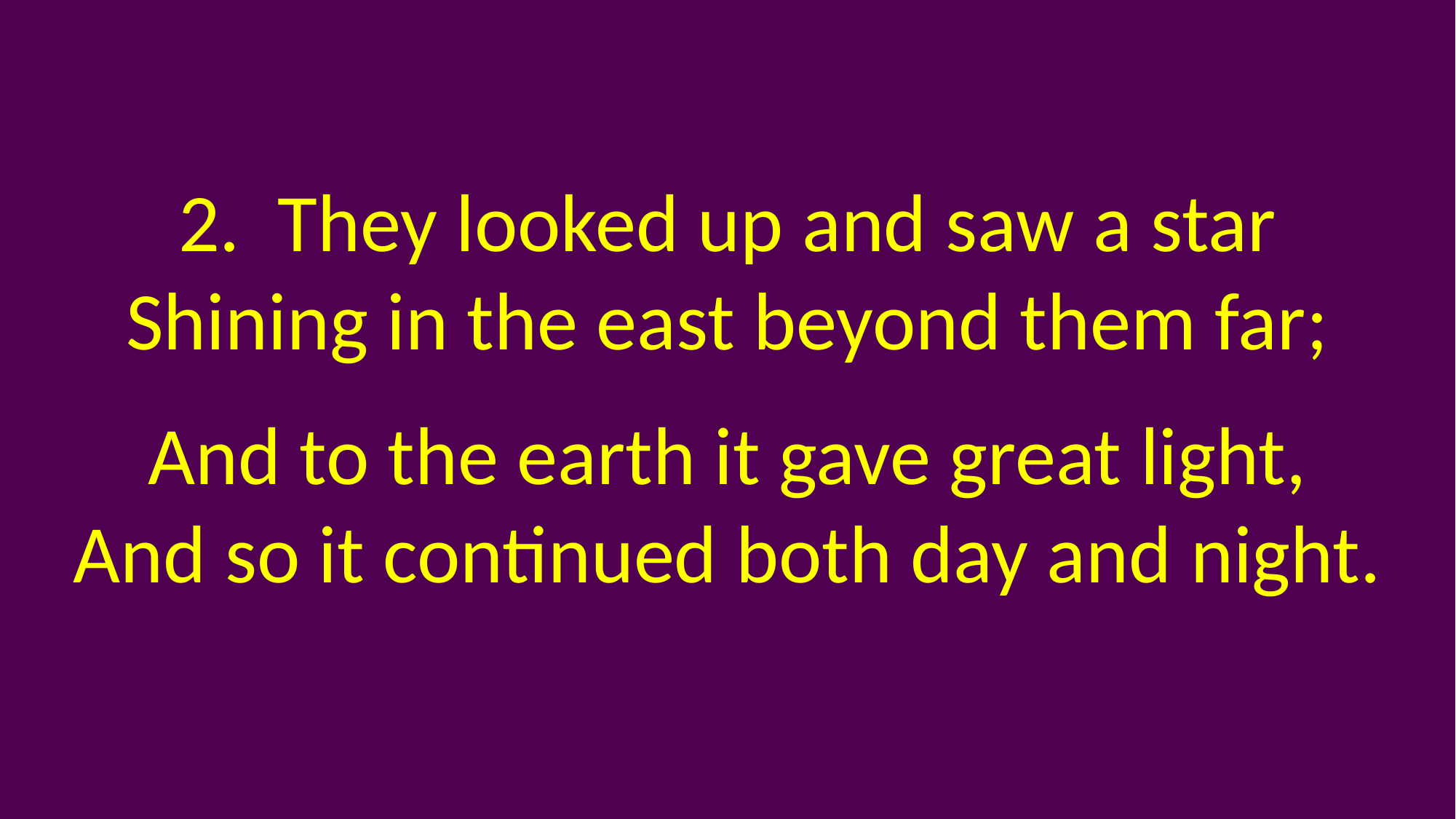

2.  They looked up and saw a star
Shining in the east beyond them far;
And to the earth it gave great light,
And so it continued both day and night.